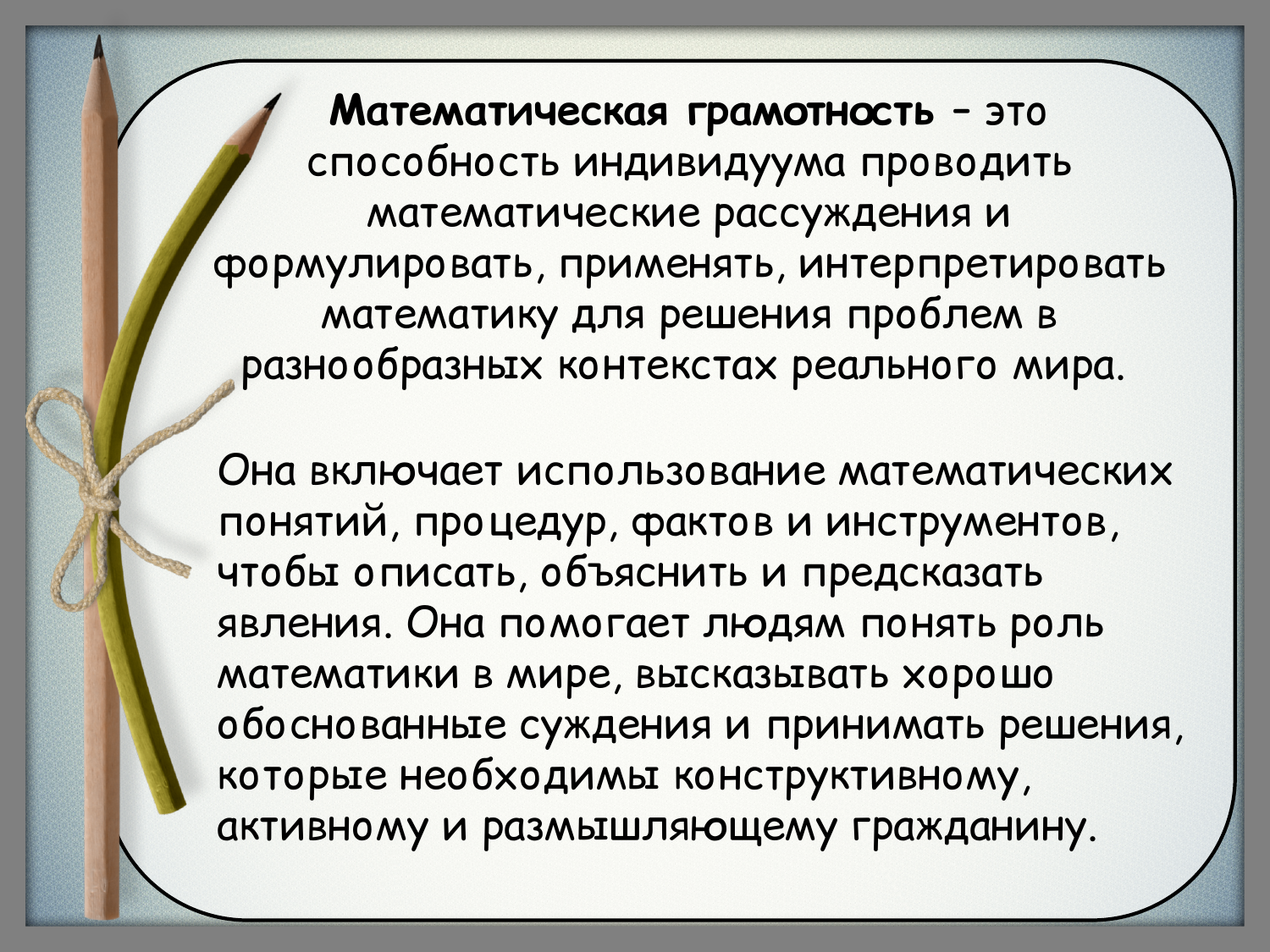

Математическая грамотность – это способность индивидуума проводить математические рассуждения и формулировать, применять, интерпретировать математику для решения проблем в разнообразных контекстах реального мира.
Она включает использование математических понятий, процедур, фактов и инструментов, чтобы описать, объяснить и предсказать явления. Она помогает людям понять роль математики в мире, высказывать хорошо обоснованные суждения и принимать решения, которые необходимы конструктивному, активному и размышляющему гражданину.